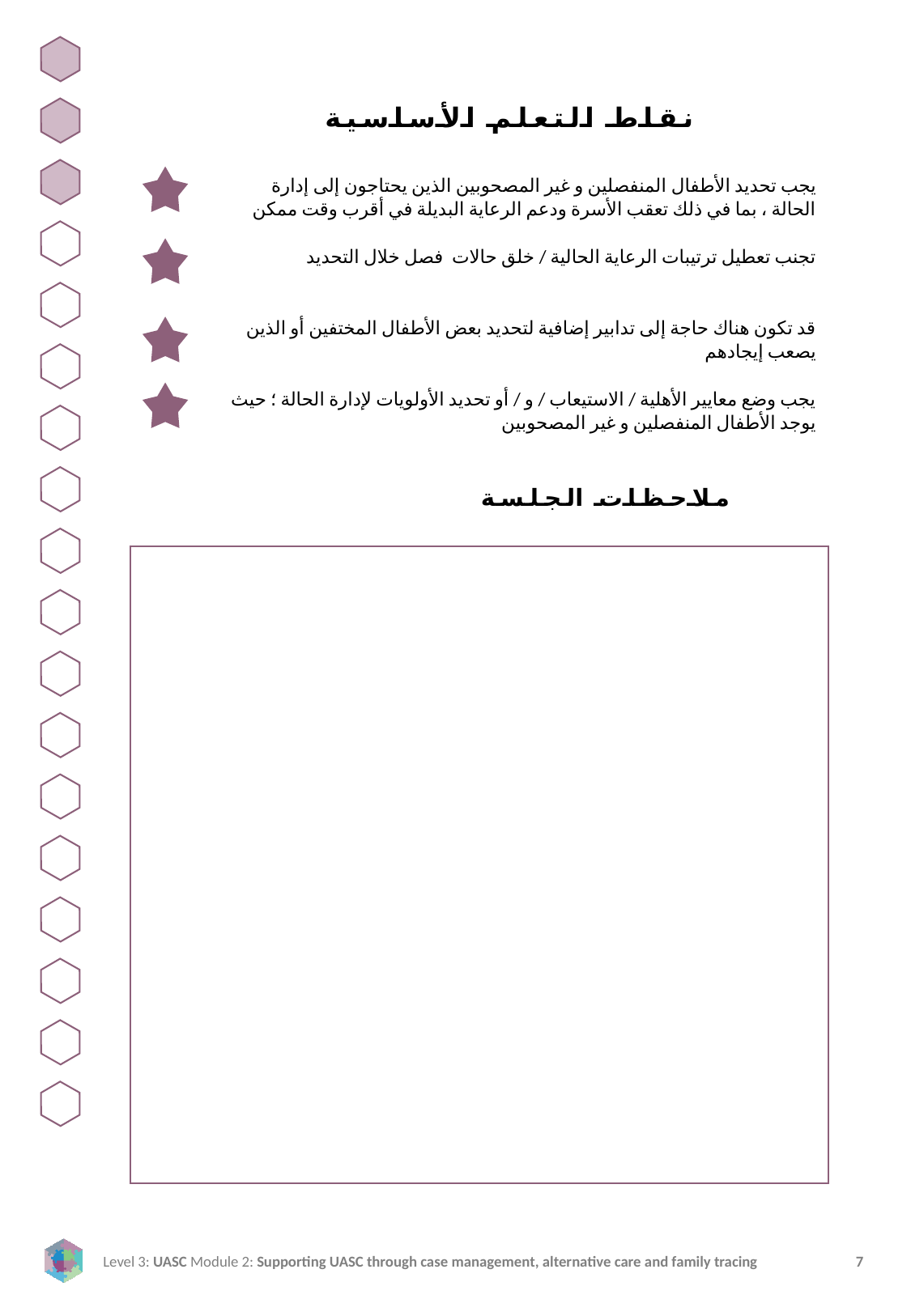

نقاط التعلم الأساسية

يجب تحديد الأطفال المنفصلين و غير المصحوبين الذين يحتاجون إلى إدارة الحالة ، بما في ذلك تعقب الأسرة ودعم الرعاية البديلة في أقرب وقت ممكن

تجنب تعطيل ترتيبات الرعاية الحالية / خلق حالات  فصل خلال التحديد

قد تكون هناك حاجة إلى تدابير إضافية لتحديد بعض الأطفال المختفين أو الذين يصعب إيجادهم

يجب وضع معايير الأهلية / الاستيعاب / و / أو تحديد الأولويات لإدارة الحالة ؛ حيث يوجد الأطفال المنفصلين و غير المصحوبين

ملاحظات الجلسة